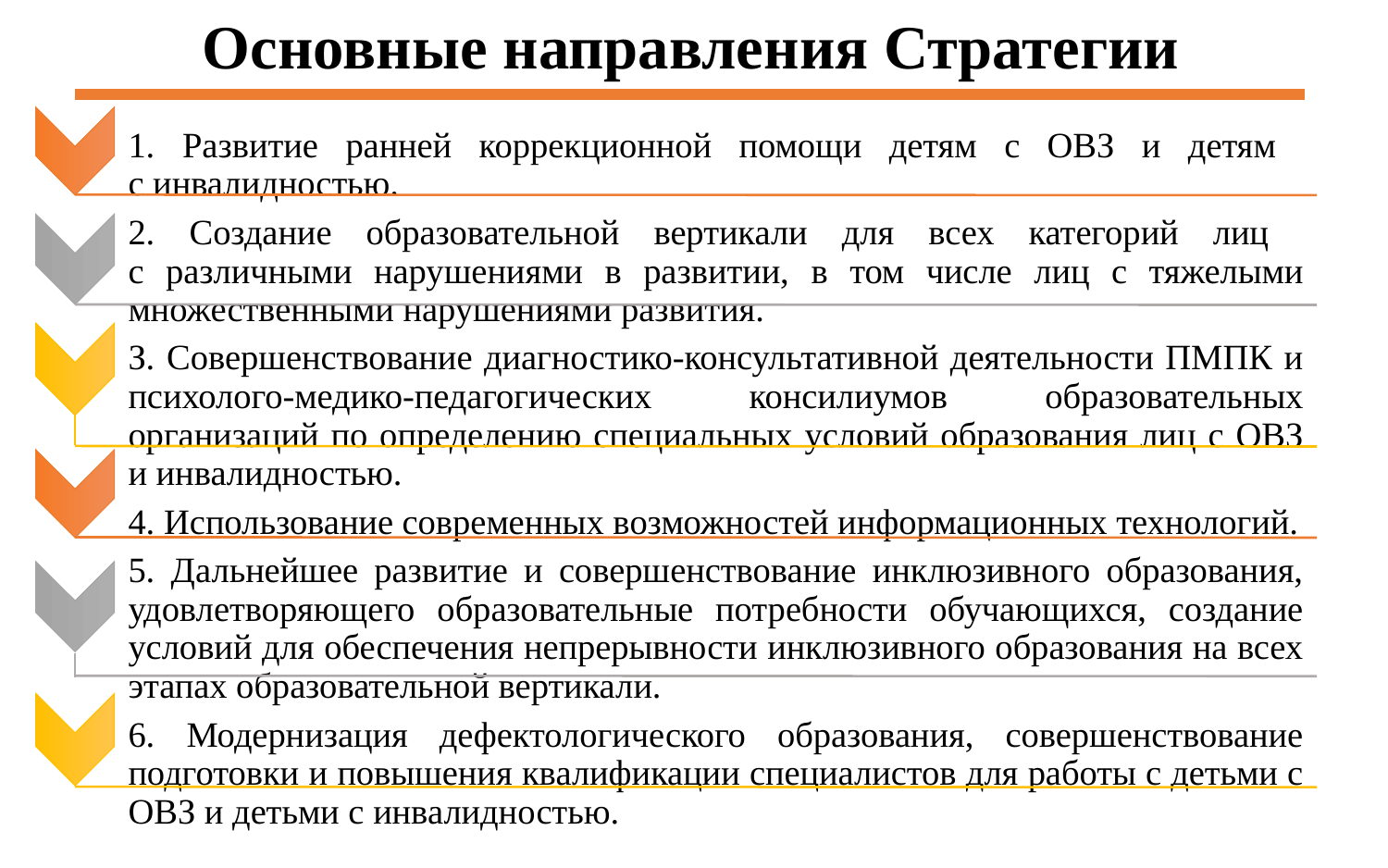

# Основные направления Стратегии

1. Развитие ранней коррекционной помощи детям с ОВЗ и детям
с инвалидностью.
2. Создание образовательной вертикали для всех категорий лиц
с различными нарушениями в развитии, в том числе лиц с тяжелыми множественными нарушениями развития.
З. Совершенствование диагностико-консультативной деятельности ПМПК и психолого-медико-педагогических консилиумов образовательных организаций по определению специальных условий образования лиц с ОВЗ и инвалидностью.
4. Использование современных возможностей информационных технологий.
5. Дальнейшее развитие и совершенствование инклюзивного образования, удовлетворяющего образовательные потребности обучающихся, создание условий для обеспечения непрерывности инклюзивного образования на всех этапах образовательной вертикали.
6. Модернизация дефектологического образования, совершенствование подготовки и повышения квалификации специалистов для работы с детьми с ОВЗ и детьми с инвалидностью.